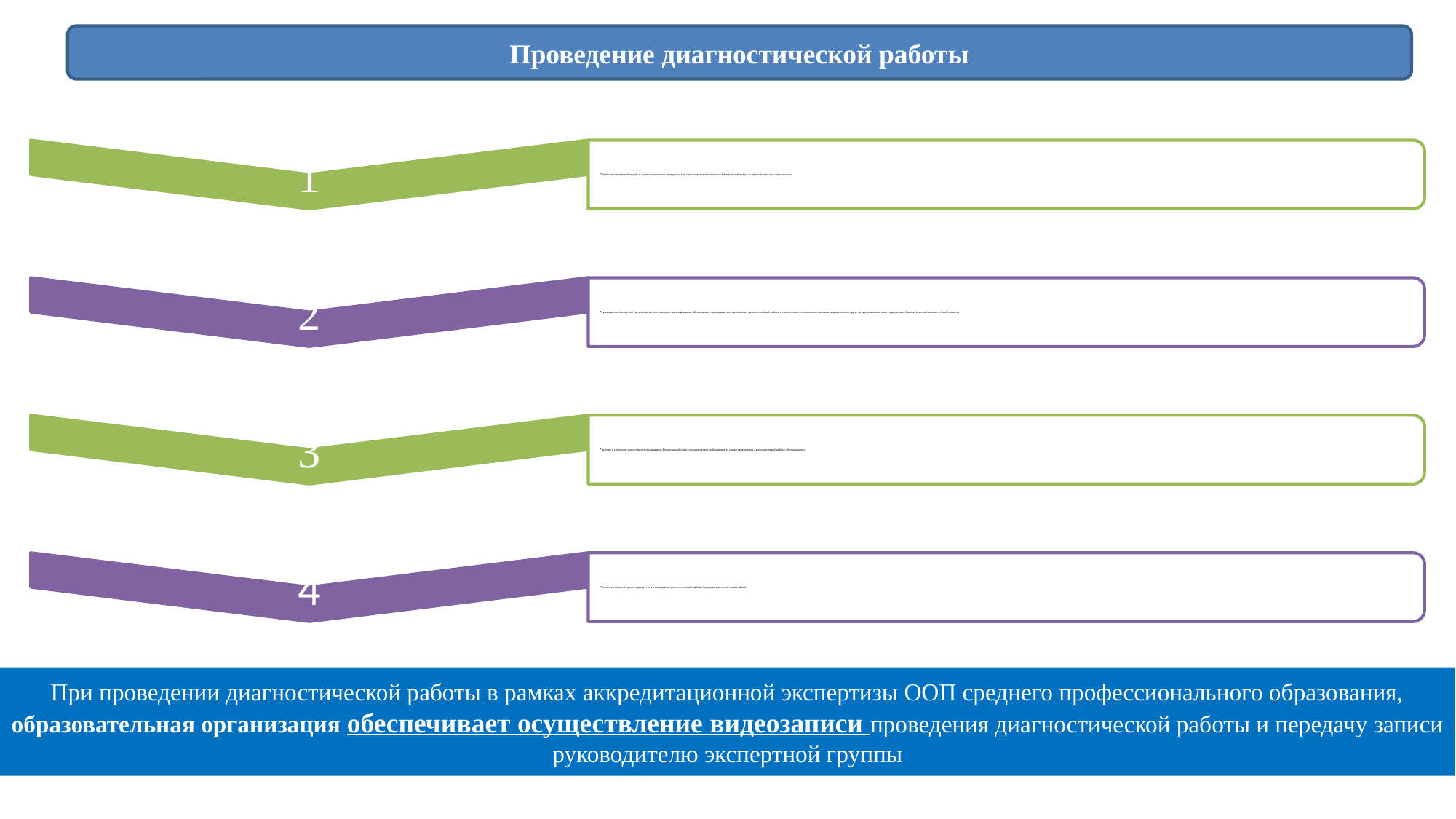

Проведение диагностической работы
1
Прибытие экспертной группы и ответственного(ых) сотрудника (ов) министерства образования Белгородской области в образовательную организацию
2
Руководитель экспертной группы или эксперт проводит идентификацию обучающихся, пришедших для выполнения диагностической работы в соответствии со списочным составом академических групп, по предъявлению ими студенческого билета, зачетной книжки и (или) паспорта
3
4
Эксперт и сотрудник министерства образования Белгородской области осуществляют наблюдение за ходом выполнения диагностической работы обучающимися
Члены  экспертной группы подводят итоги проведения диагностической работы (проверка диагностических работ)
69 материалов
При проведении диагностической работы в рамках аккредитационной экспертизы ООП среднего профессионального образования, образовательная организация обеспечивает осуществление видеозаписи проведения диагностической работы и передачу записи руководителю экспертной группы